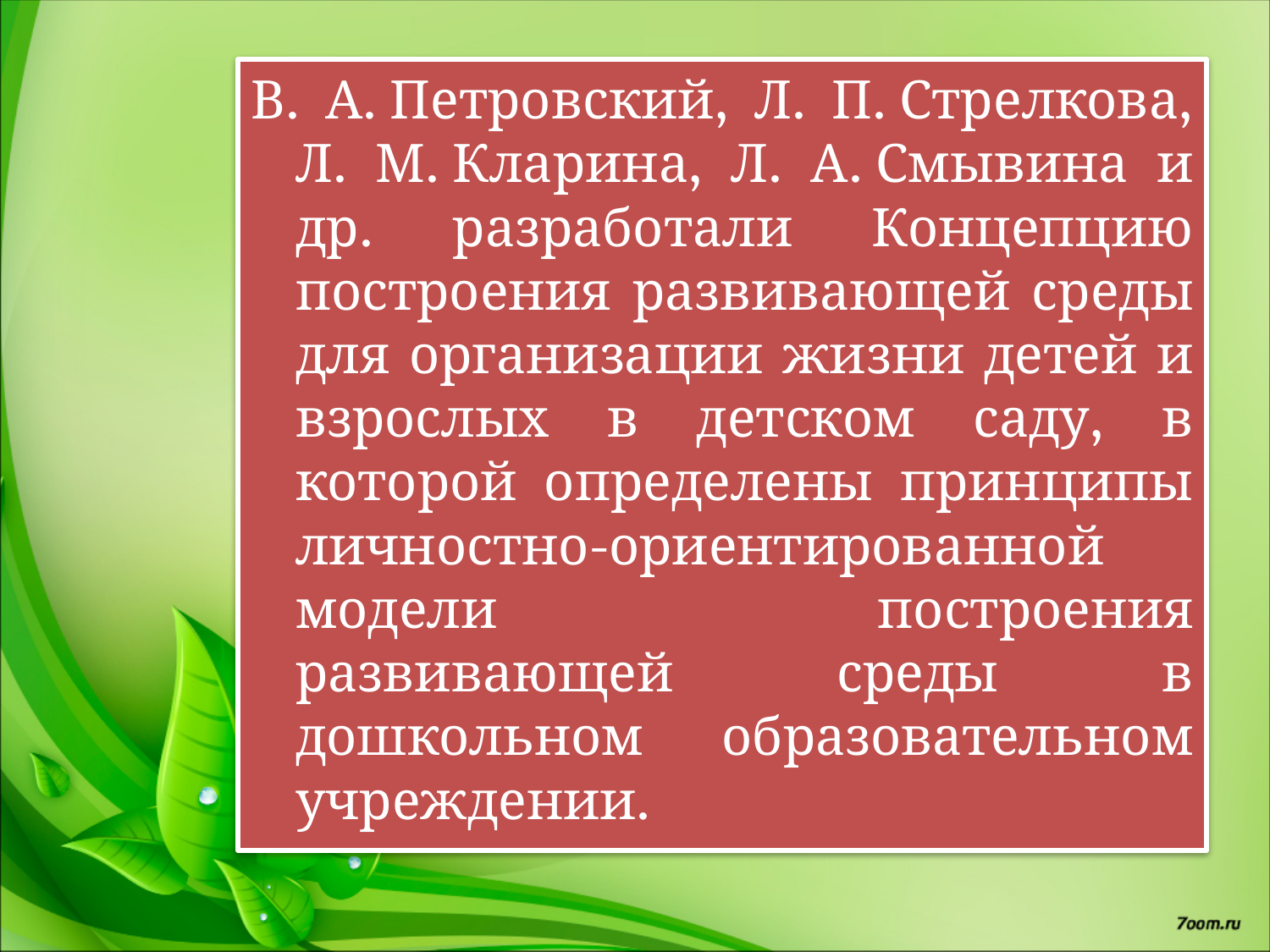

В. А. Петровский, Л. П. Стрелкова, Л. М. Кларина, Л. А. Смывина и др. разработали Концепцию построения развивающей среды для организации жизни детей и взрослых в детском саду, в которой определены принципы личностно-ориентированной модели построения развивающей среды в дошкольном образовательном учреждении.